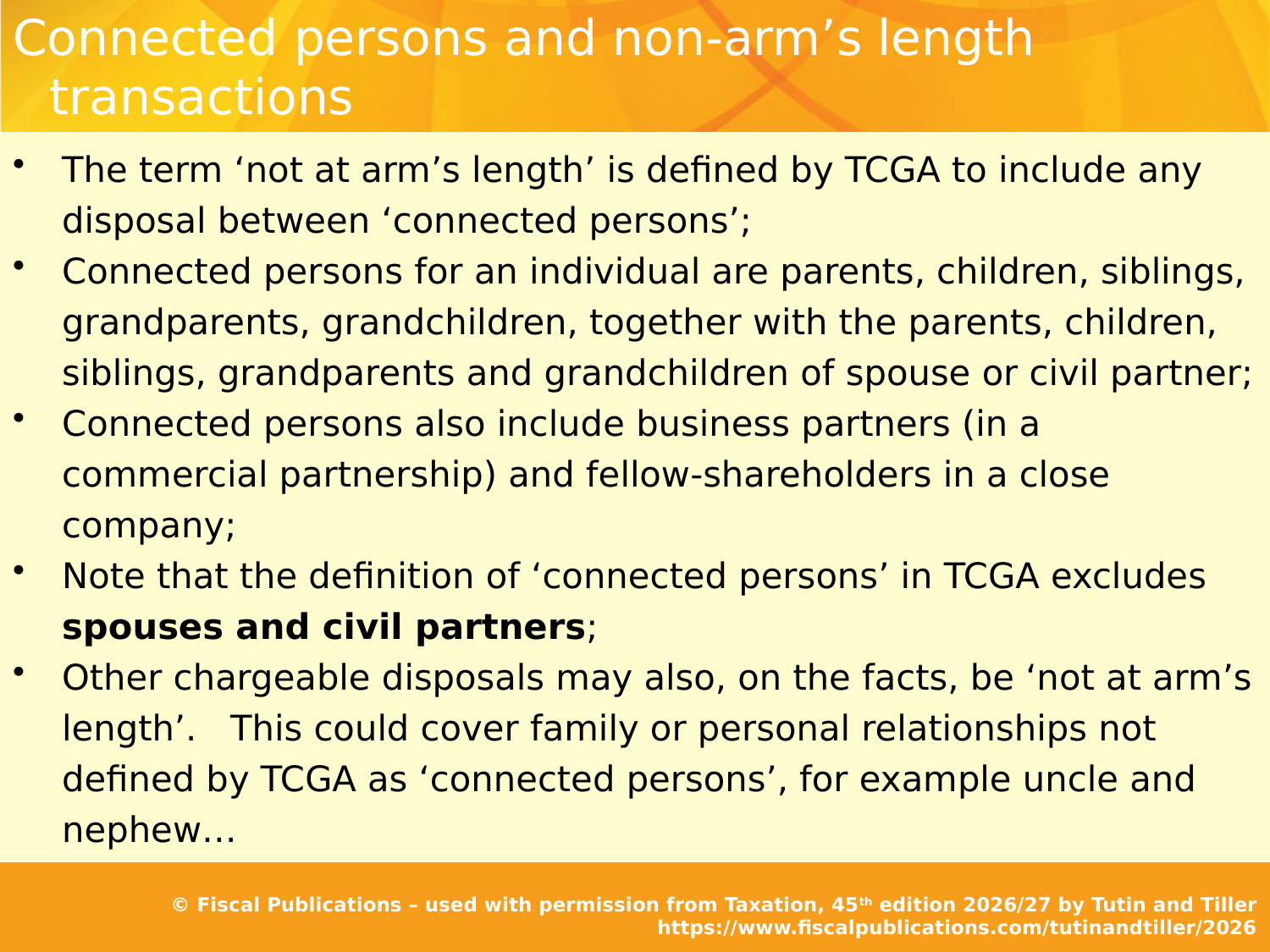

# Connected persons and non-arm’s length transactions
The term ‘not at arm’s length’ is defined by TCGA to include any disposal between ‘connected persons’;
Connected persons for an individual are parents, children, siblings, grandparents, grandchildren, together with the parents, children, siblings, grandparents and grandchildren of spouse or civil partner;
Connected persons also include business partners (in a commercial partnership) and fellow-shareholders in a close company;
Note that the definition of ‘connected persons’ in TCGA excludes spouses and civil partners;
Other chargeable disposals may also, on the facts, be ‘not at arm’s length’.   This could cover family or personal relationships not defined by TCGA as ‘connected persons’, for example uncle and nephew…